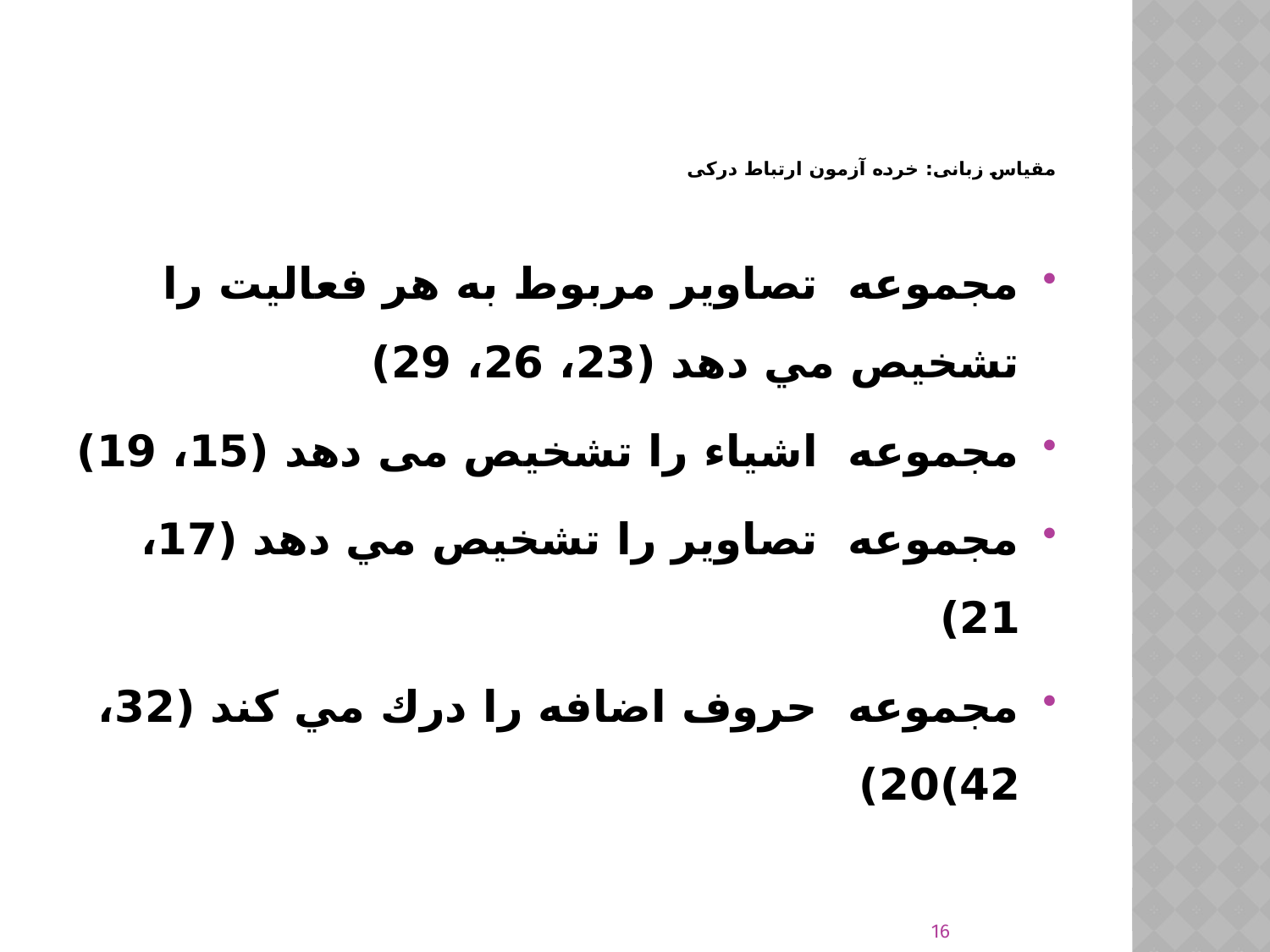

# مقياس زبانی: خرده آزمون ارتباط درکی
مجموعه  تصاوير مربوط به هر فعاليت را تشخيص مي دهد (23، 26، 29)
مجموعه  اشیاء را تشخیص می دهد (15، 19)
مجموعه  تصاویر را تشخيص مي دهد (17، 21)
مجموعه  حروف اضافه را درك مي كند (32، 42)20)

16